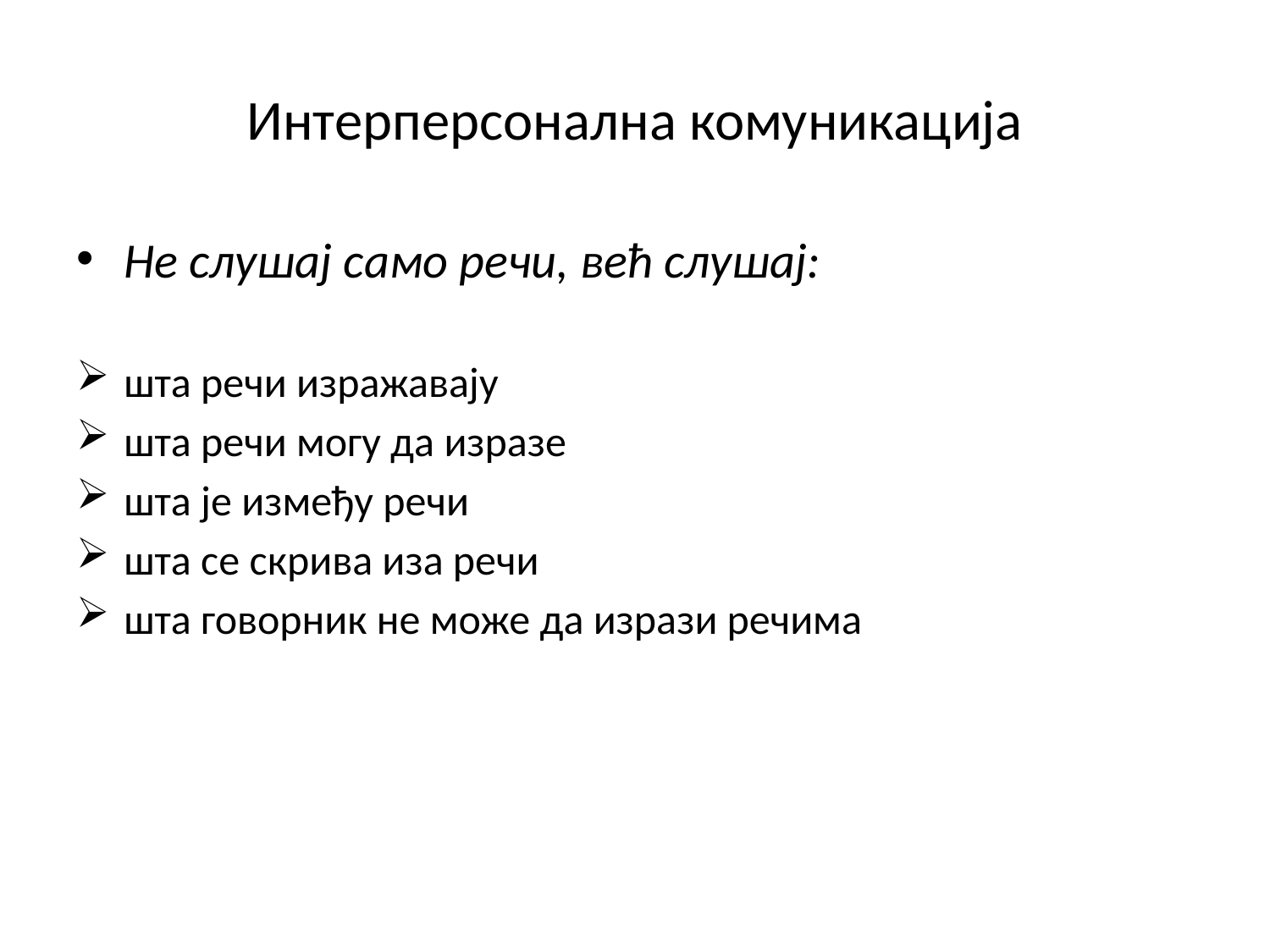

# Интерперсонална комуникација
Не слушај само речи, већ слушај:

шта речи изражавају
шта речи могу да изразе
шта је између речи
шта се скрива иза речи
шта говорник не може да изрази речима